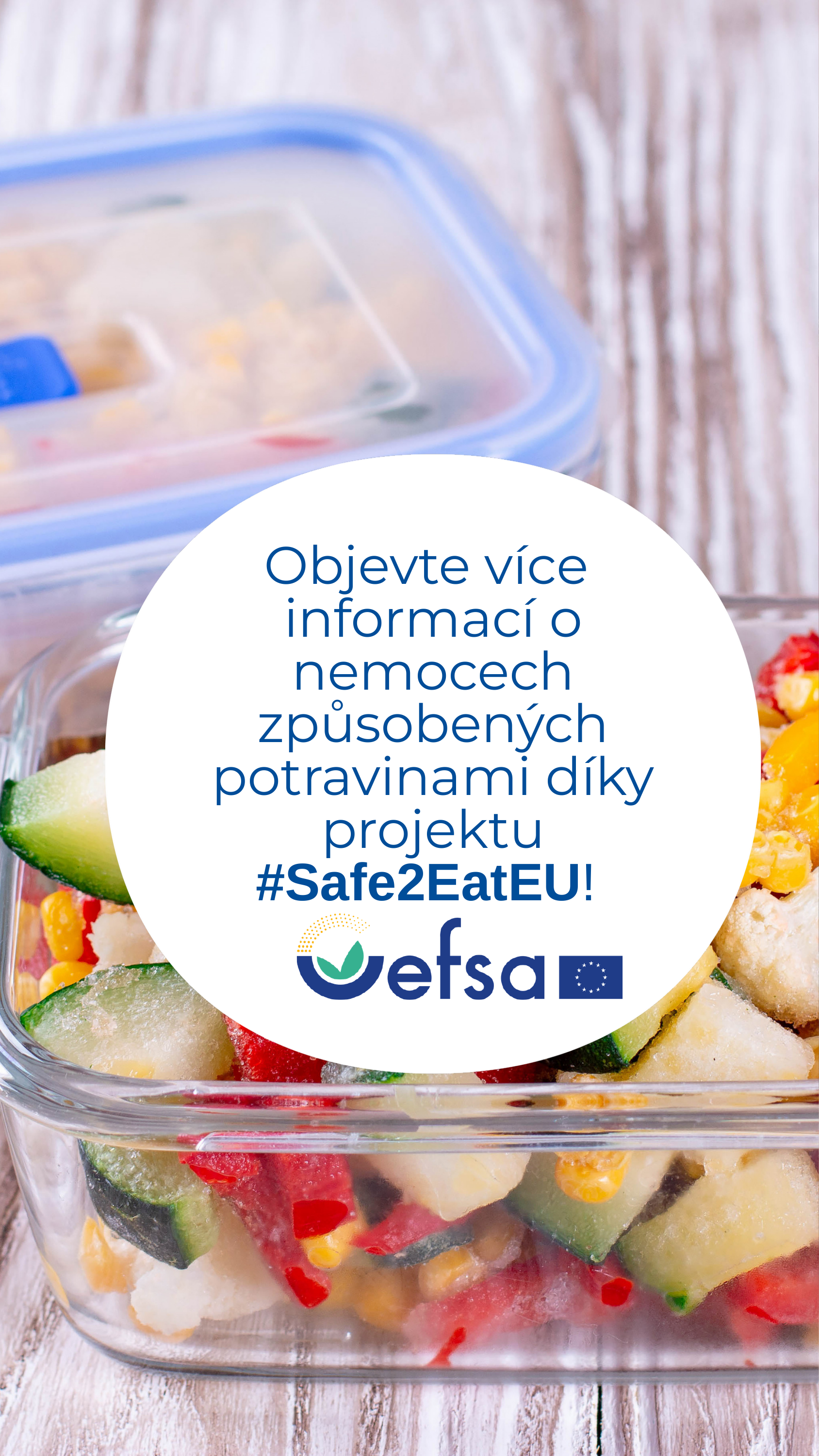

Objevte více
informací o nemocech způsobených potravinami díky projektu #Safe2EatEU!